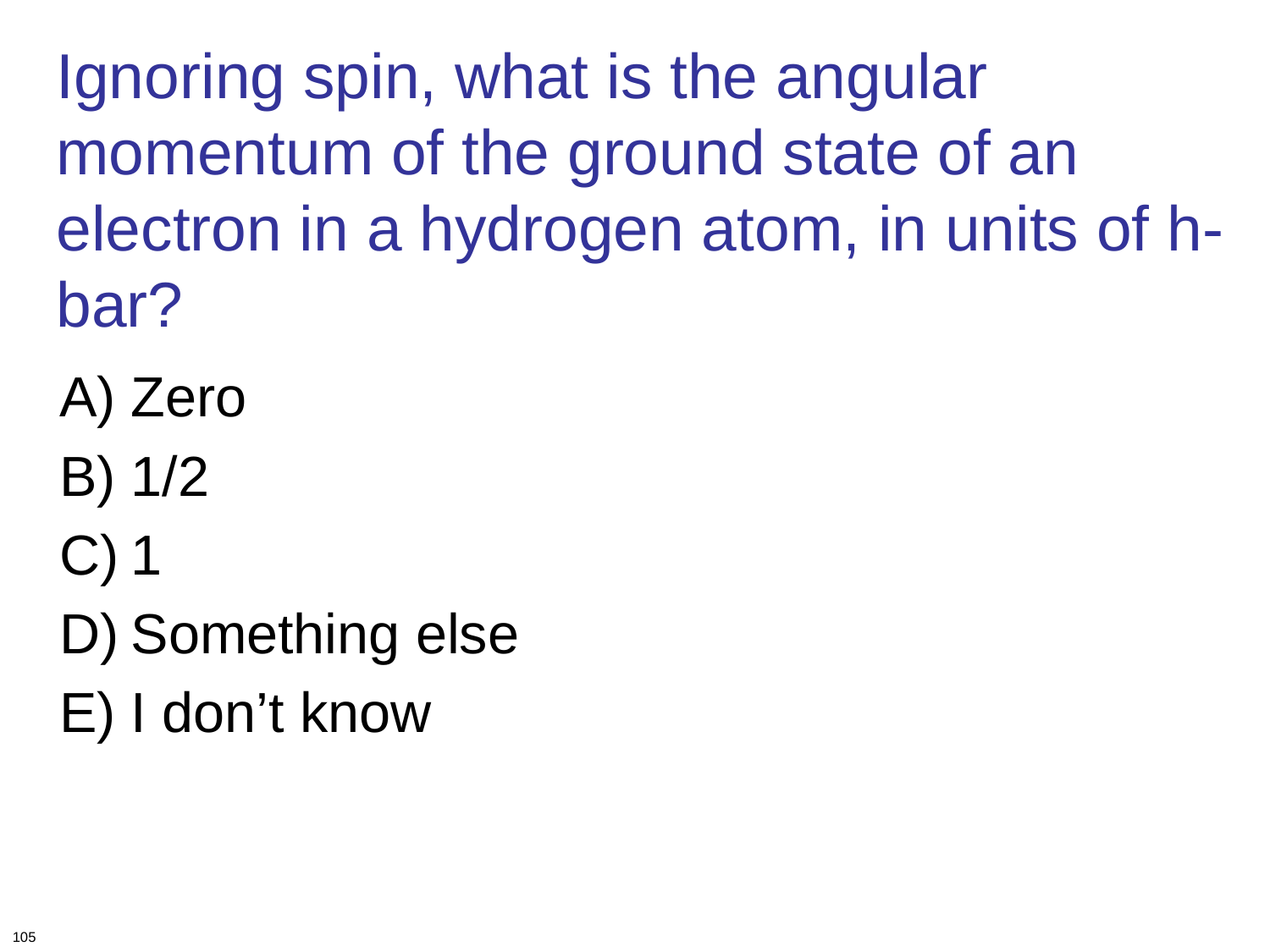

# Ignoring spin, what is the angular momentum of the ground state of an electron in a hydrogen atom, in units of h-bar?
Zero
1/2
1
Something else
I don’t know
105